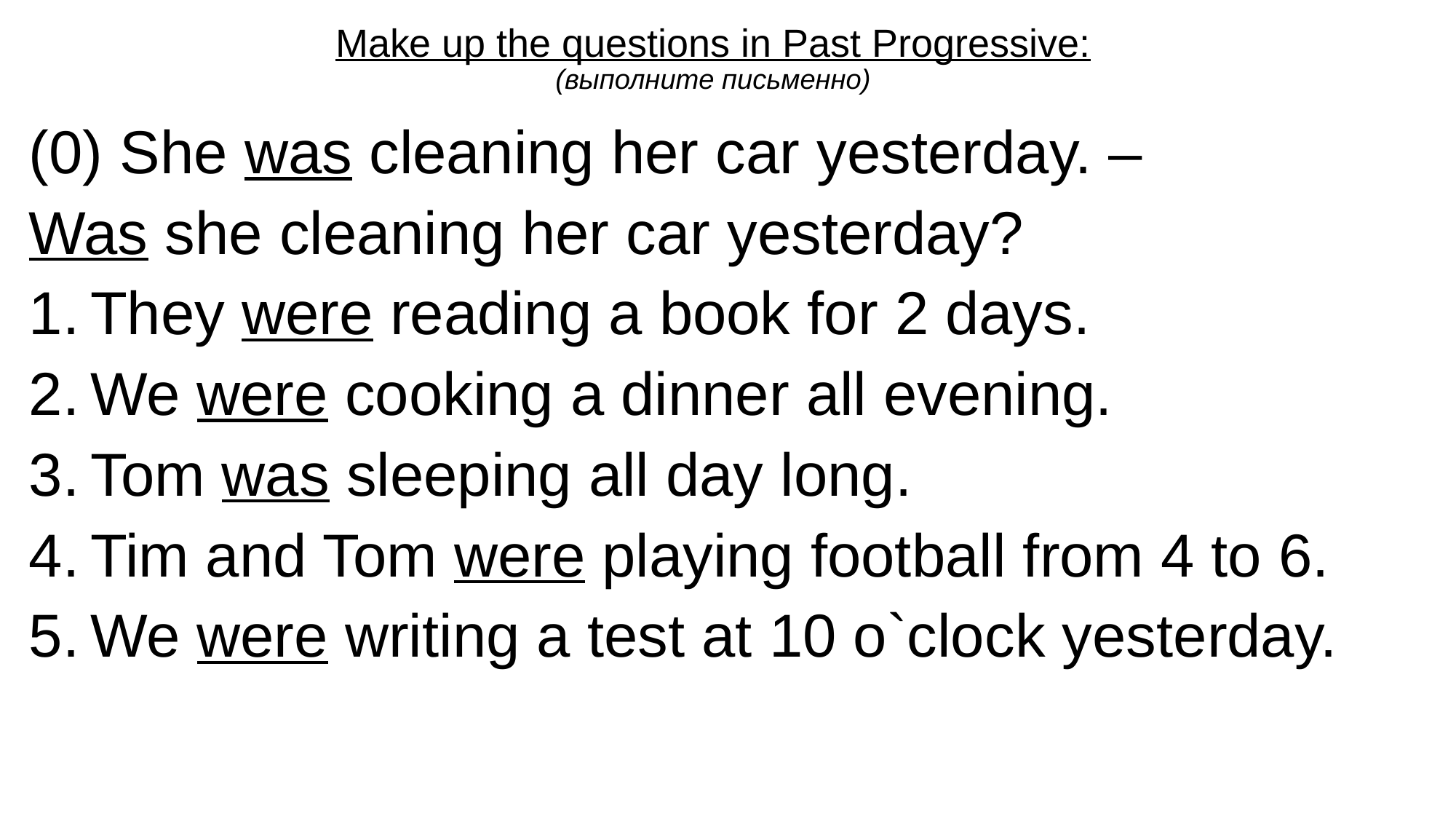

# Make up the questions in Past Progressive: (выполните письменно)
(0) She was cleaning her car yesterday. –
Was she cleaning her car yesterday?
They were reading a book for 2 days.
We were cooking a dinner all evening.
Tom was sleeping all day long.
Tim and Tom were playing football from 4 to 6.
We were writing a test at 10 o`clock yesterday.